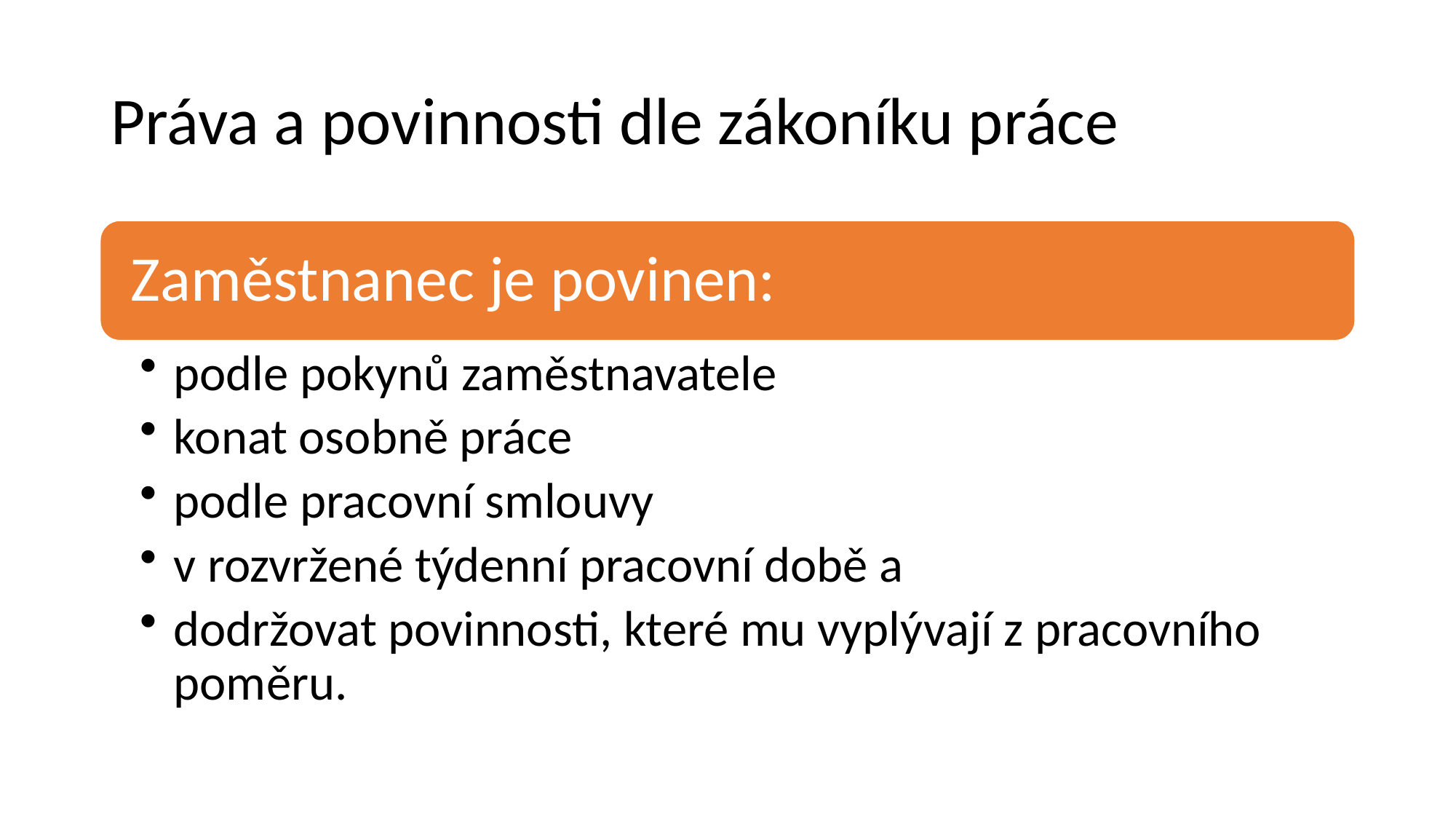

# Práva a povinnosti dle zákoníku práce
Zaměstnanec je povinen:
podle pokynů zaměstnavatele
konat osobně práce
podle pracovní smlouvy
v rozvržené týdenní pracovní době a
dodržovat povinnosti, které mu vyplývají z pracovního poměru.